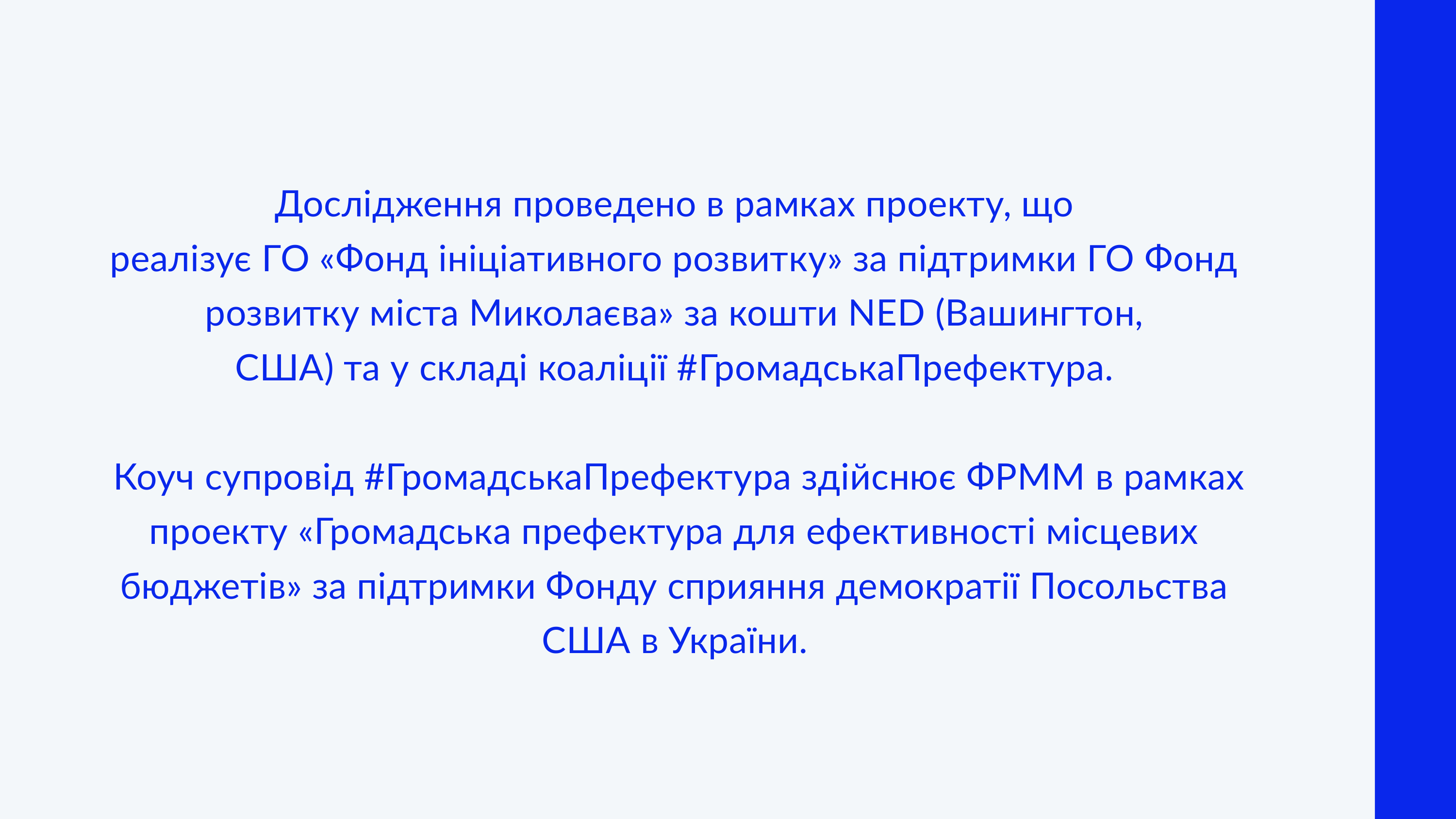

Дослідження проведено в рамках проекту, що
реалізує ГО «Фонд ініціативного розвитку» за підтримки ГО Фонд розвитку міста Миколаєва» за кошти NED (Вашингтон,
США) та у складі коаліції #ГромадськаПрефектура.

 Коуч супровід #ГромадськаПрефектура здійснює ФРММ в рамках проекту «Громадська префектура для ефективності місцевих бюджетів» за підтримки Фонду сприяння демократії Посольства США в України.